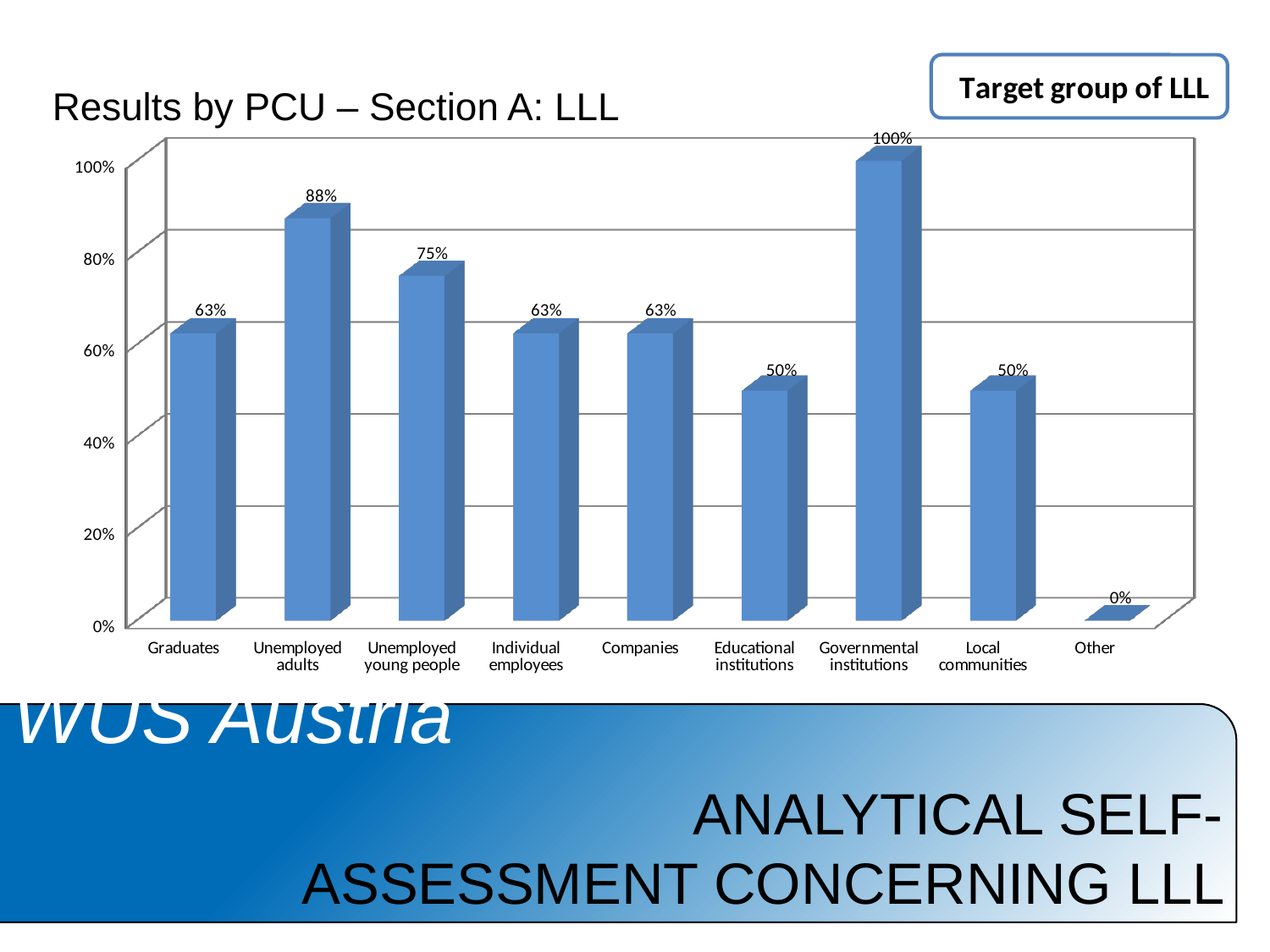

Results by PCU – Section A: LLL

[unsupported chart]

# ANALYTICAL SELF-ASSESSMENT CONCERNING LLL